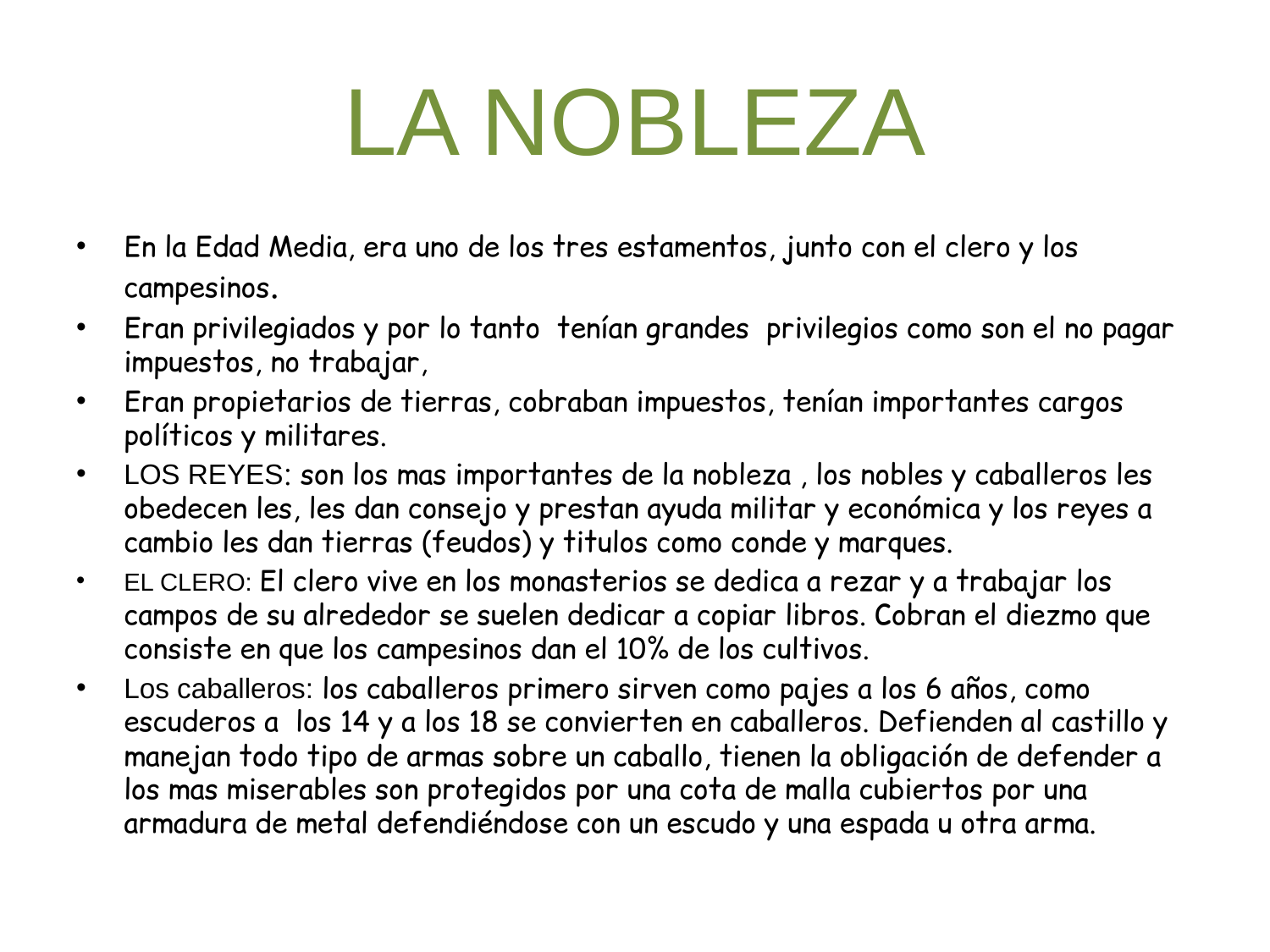

# LA NOBLEZA
En la Edad Media, era uno de los tres estamentos, junto con el clero y los campesinos.
Eran privilegiados y por lo tanto  tenían grandes  privilegios como son el no pagar impuestos, no trabajar,
Eran propietarios de tierras, cobraban impuestos, tenían importantes cargos políticos y militares.
LOS REYES: son los mas importantes de la nobleza , los nobles y caballeros les obedecen les, les dan consejo y prestan ayuda militar y económica y los reyes a cambio les dan tierras (feudos) y titulos como conde y marques.
EL CLERO: El clero vive en los monasterios se dedica a rezar y a trabajar los campos de su alrededor se suelen dedicar a copiar libros. Cobran el diezmo que consiste en que los campesinos dan el 10% de los cultivos.
Los caballeros: los caballeros primero sirven como pajes a los 6 años, como escuderos a  los 14 y a los 18 se convierten en caballeros. Defienden al castillo y manejan todo tipo de armas sobre un caballo, tienen la obligación de defender a los mas miserables son protegidos por una cota de malla cubiertos por una armadura de metal defendiéndose con un escudo y una espada u otra arma.